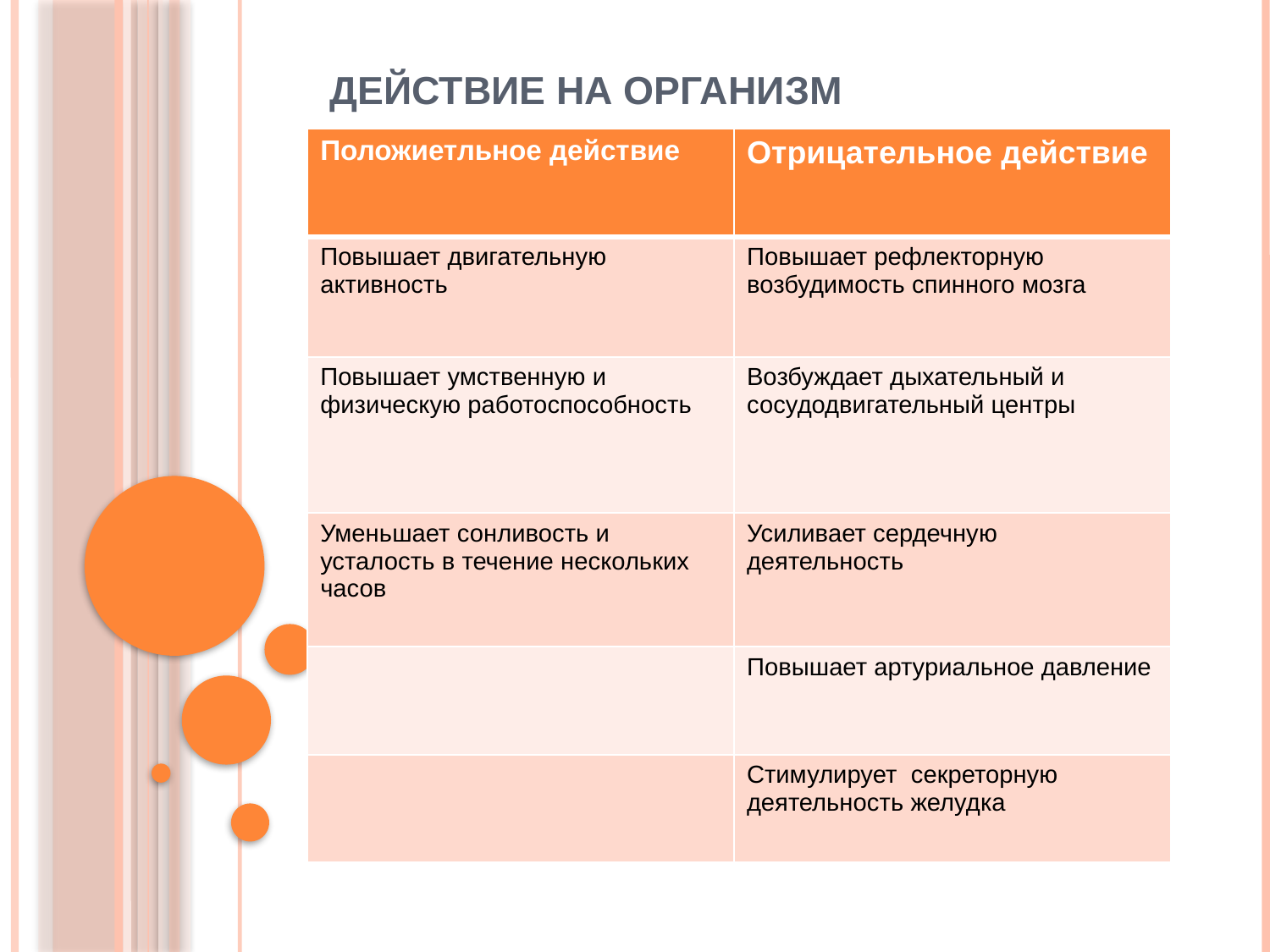

# Действие на организм
| Положиетльное действие | Отрицательное действие |
| --- | --- |
| Повышает двигательную активность | Повышает рефлекторную возбудимость спинного мозга |
| Повышает умственную и физическую работоспособность | Возбуждает дыхательный и сосудодвигательный центры |
| Уменьшает сонливость и усталость в течение нескольких часов | Усиливает сердечную деятельность |
|  | Повышает артуриальное давление |
|  | Стимулирует секреторную деятельность желудка |